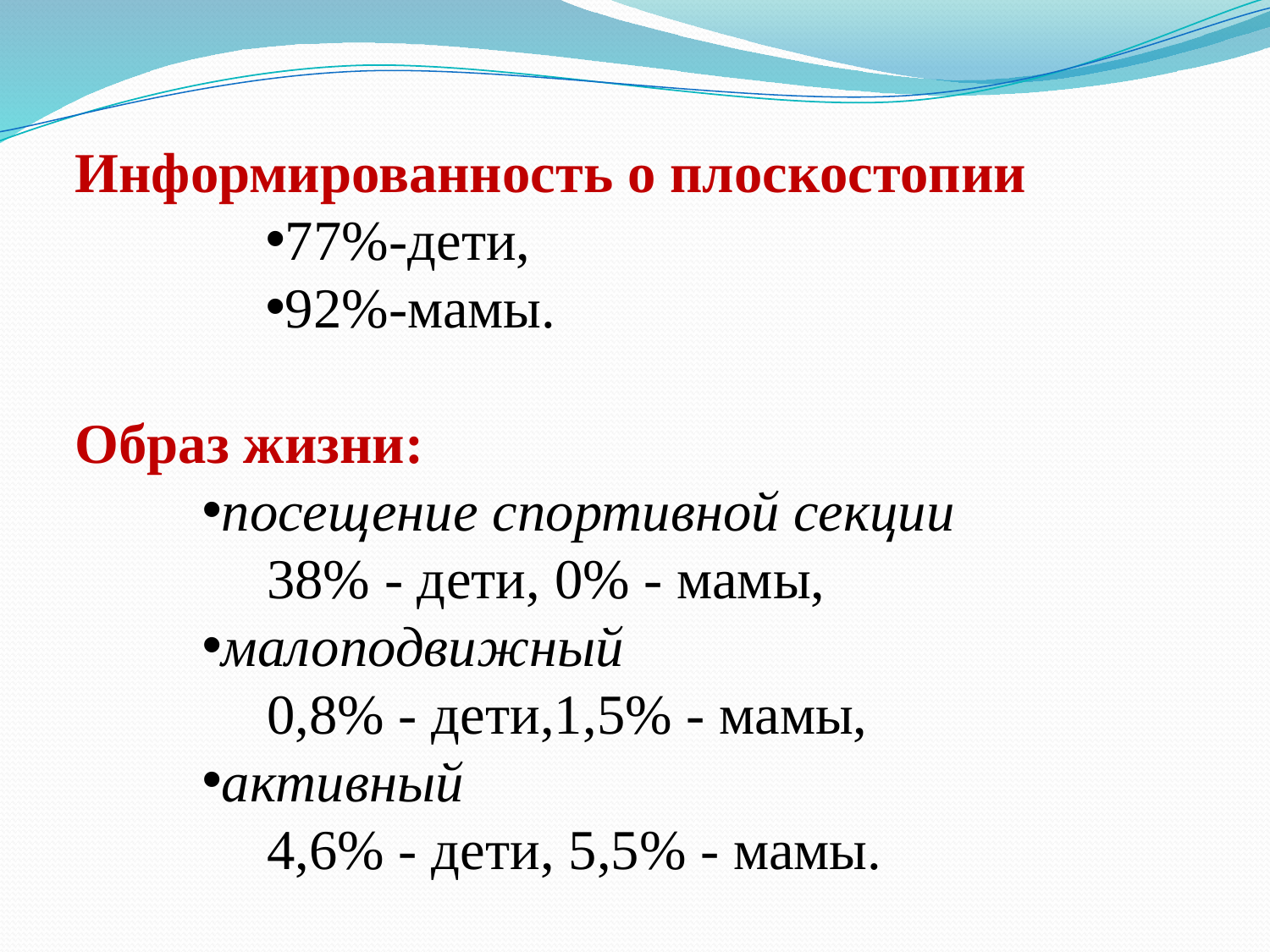

Информированность о плоскостопии
77%-дети,
92%-мамы.

Образ жизни:
посещение спортивной секции
	38% - дети, 0% - мамы,
малоподвижный
	0,8% - дети,1,5% - мамы,
активный
	4,6% - дети, 5,5% - мамы.